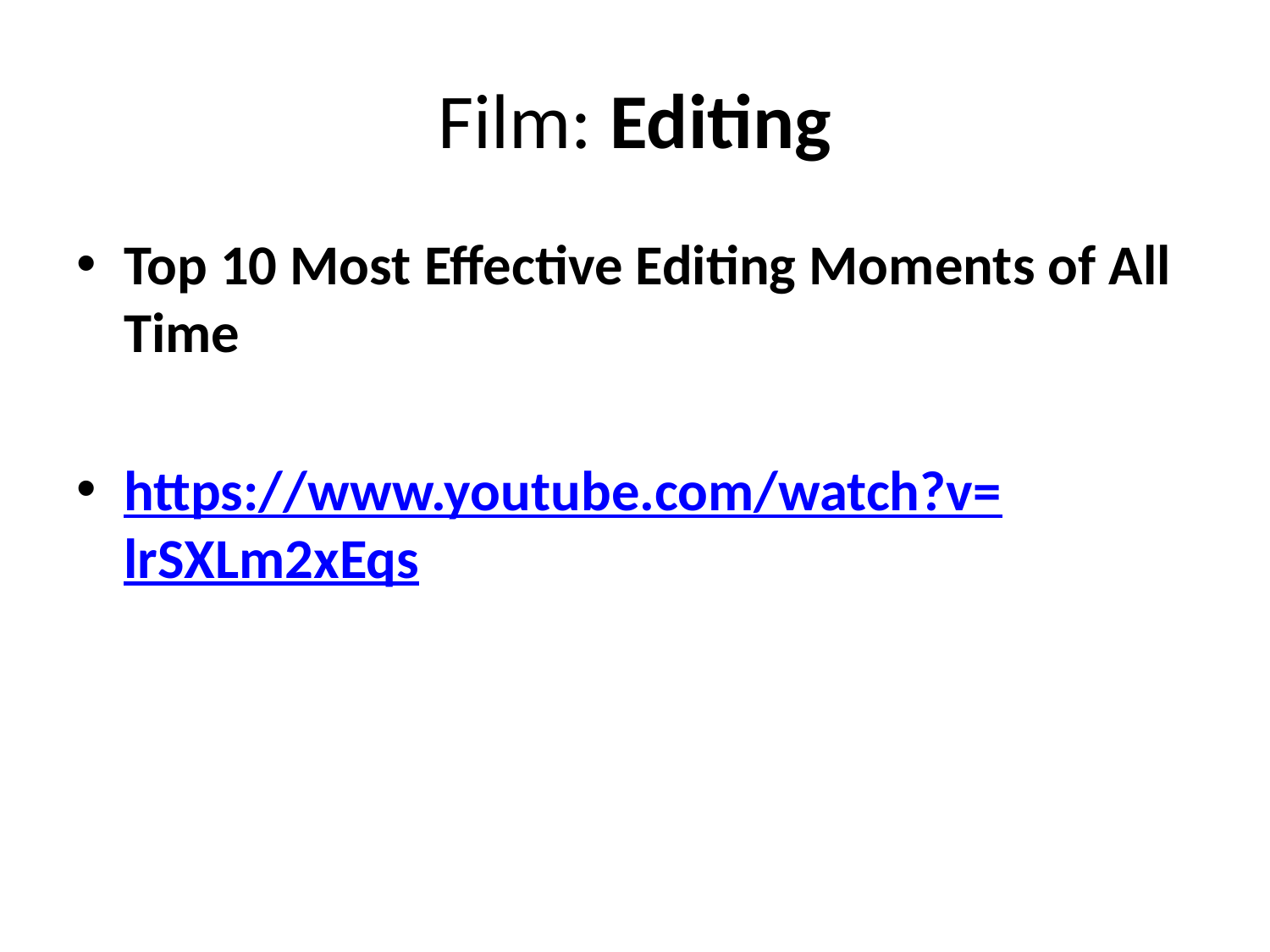

# Film: Editing
Top 10 Most Effective Editing Moments of All Time

https://www.youtube.com/watch?v=lrSXLm2xEqs